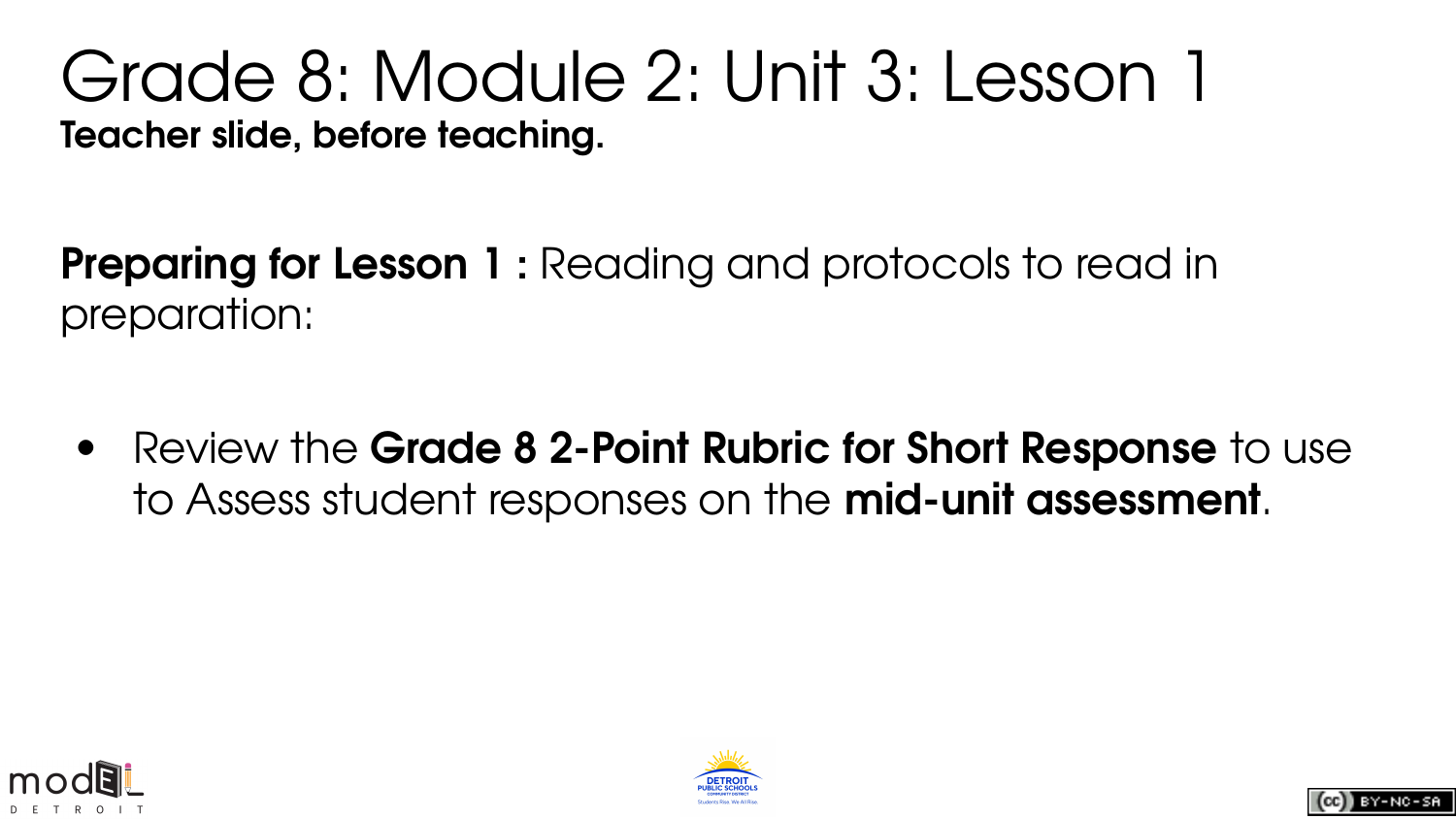

# Grade 8: Module 2: Unit 3: Lesson 1
Teacher slide, before teaching.
Preparing for Lesson 1 : Reading and protocols to read in preparation:

Review the Grade 8 2-Point Rubric for Short Response to use to Assess student responses on the mid-unit assessment.